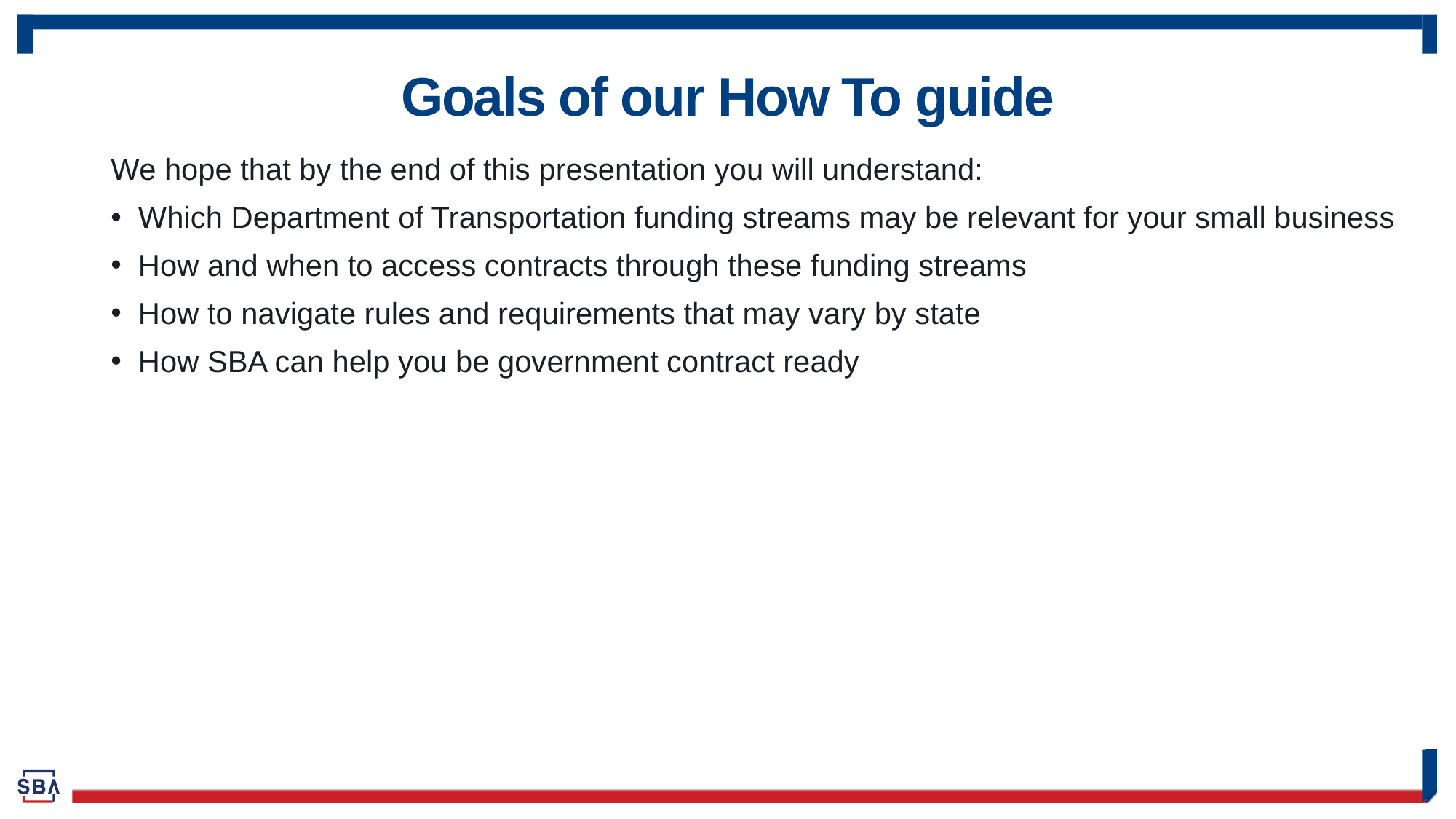

# Goals of our How To guide
We hope that by the end of this presentation you will understand:
Which Department of Transportation funding streams may be relevant for your small business
How and when to access contracts through these funding streams
How to navigate rules and requirements that may vary by state
How SBA can help you be government contract ready